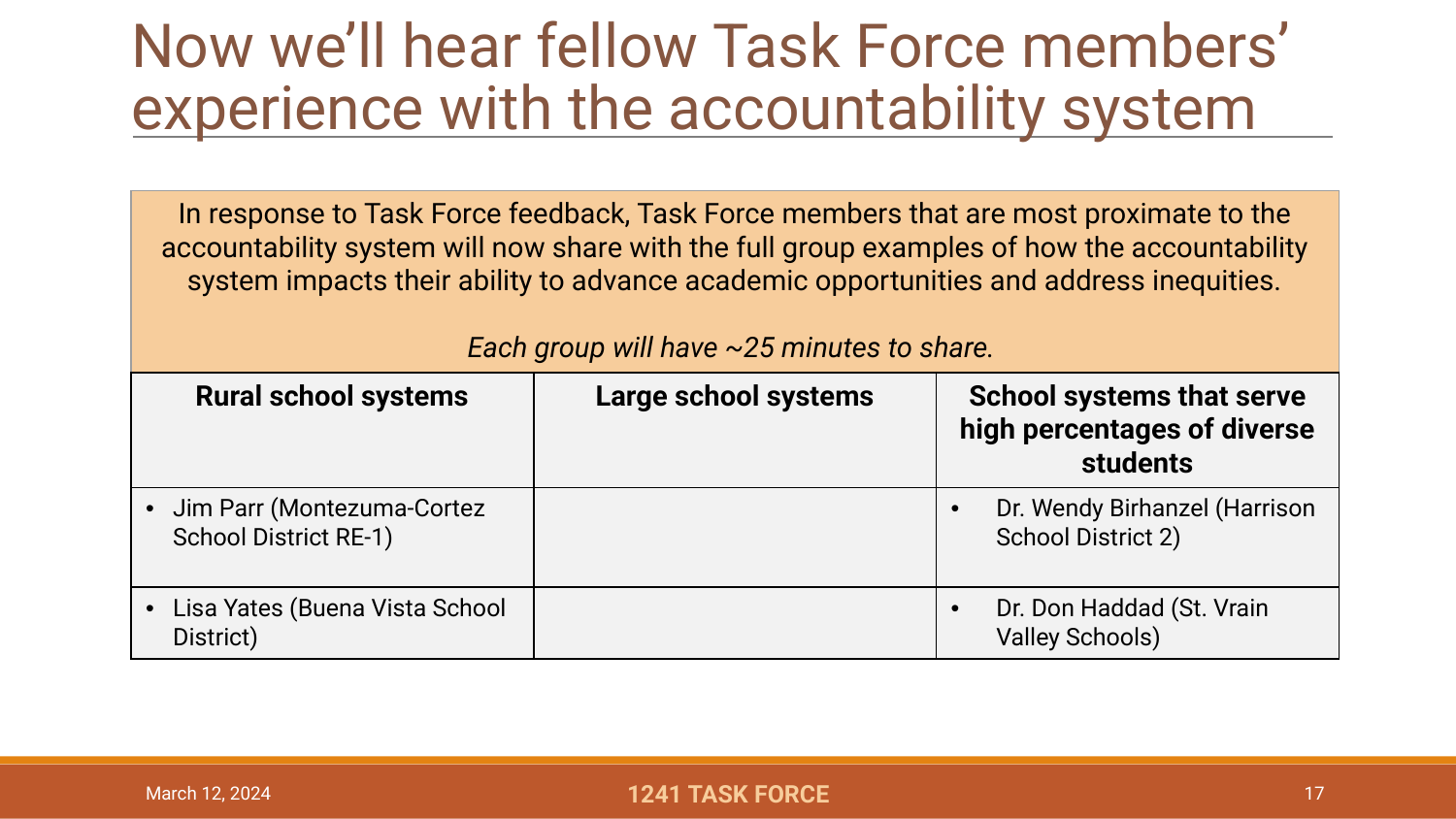

# Now we’ll hear fellow Task Force members’ experience with the accountability system
| In response to Task Force feedback, Task Force members that are most proximate to the accountability system will now share with the full group examples of how the accountability system impacts their ability to advance academic opportunities and address inequities. Each group will have ~25 minutes to share. |  |  |
| --- | --- | --- |
| Rural school systems | Large school systems | School systems that serve high percentages of diverse students |
| Jim Parr (Montezuma-Cortez School District RE-1) |  | Dr. Wendy Birhanzel (Harrison School District 2) |
| Lisa Yates (Buena Vista School District) |  | Dr. Don Haddad (St. Vrain Valley Schools) |
March 12, 2024
1241 TASK FORCE
17